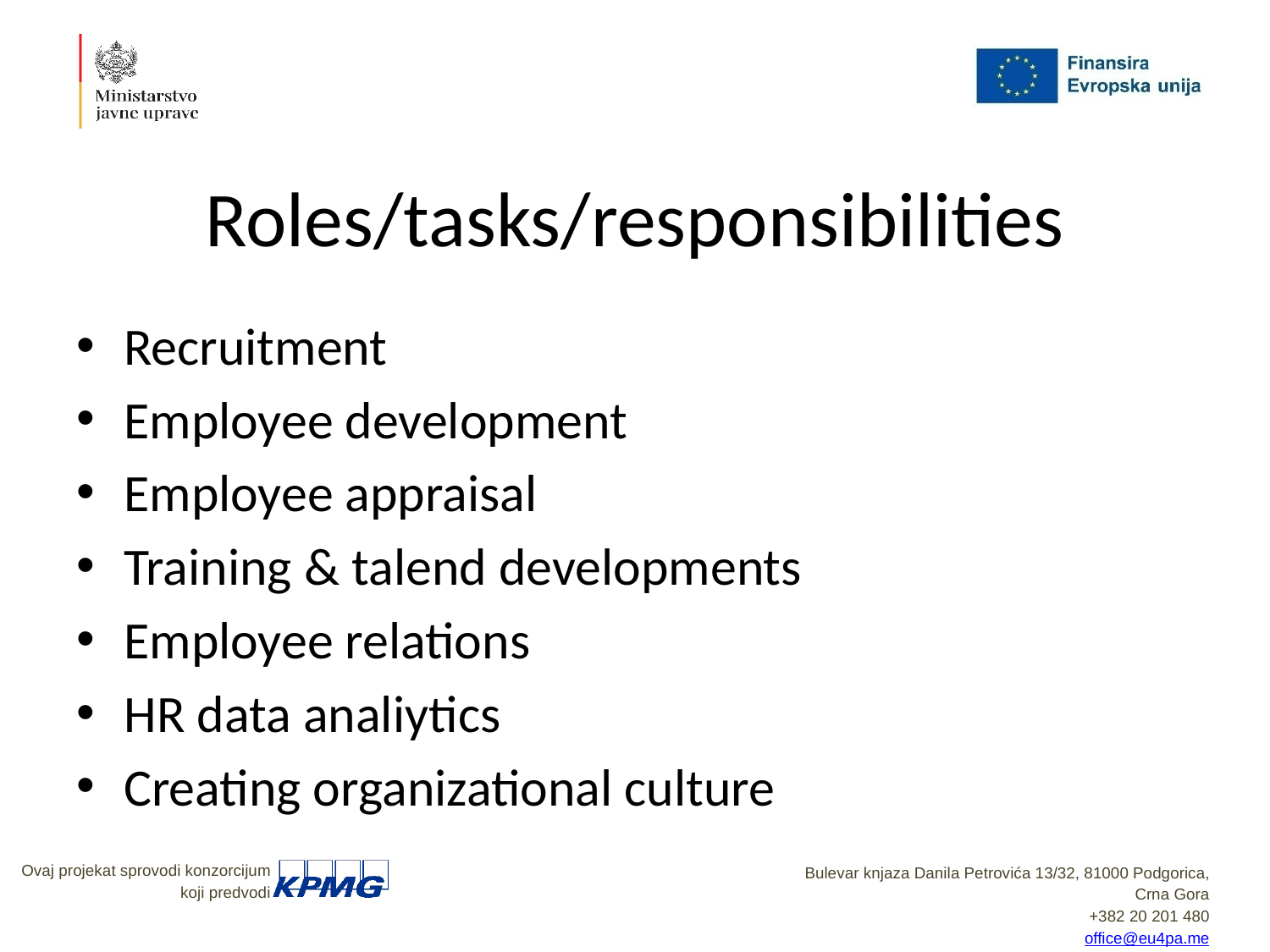

# Roles/tasks/responsibilities

Recruitment
Employee development
Employee appraisal
Training & talend developments
Employee relations
HR data analiytics
Creating organizational culture